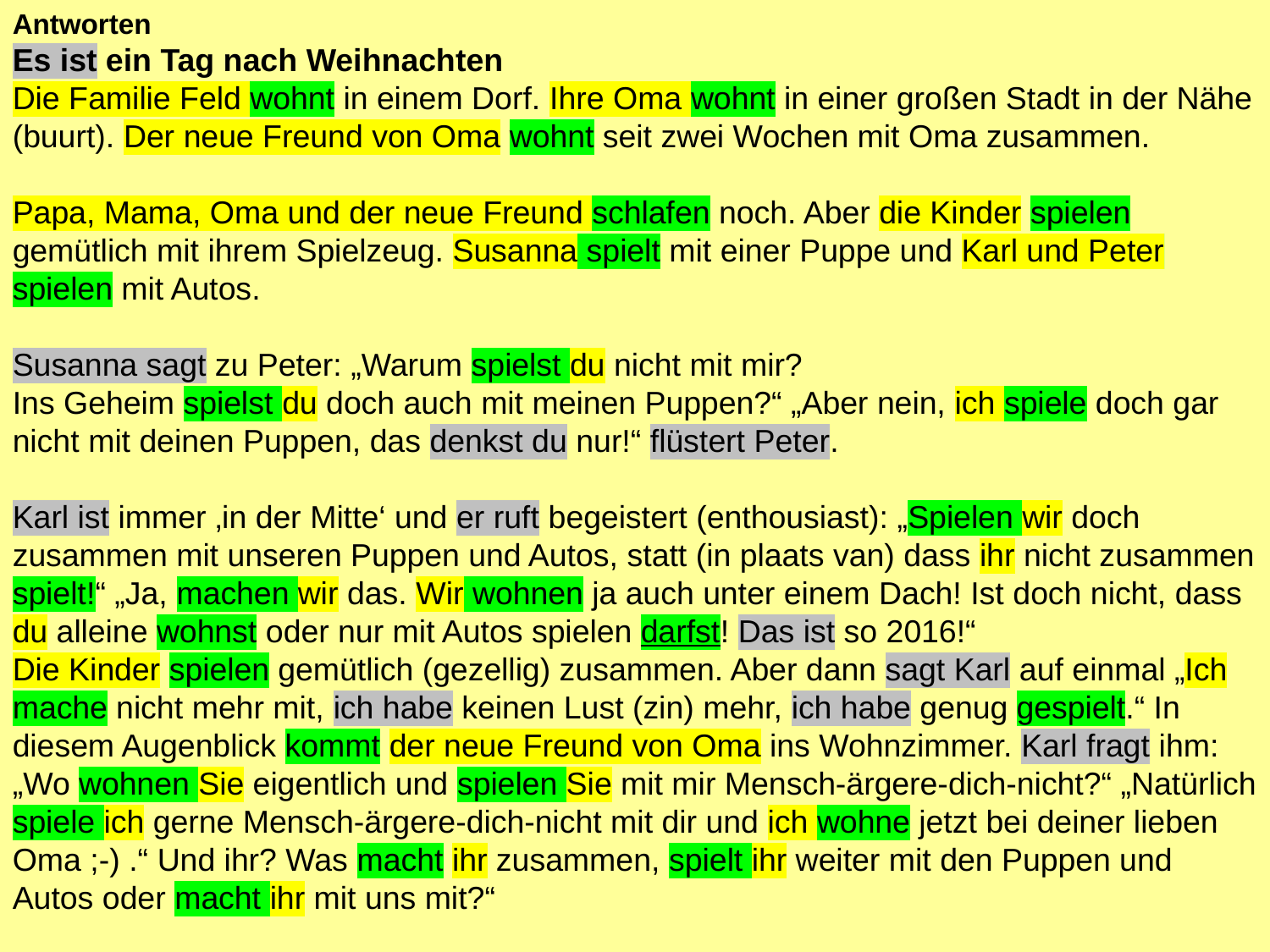

Antworten
Es ist ein Tag nach Weihnachten
Die Familie Feld wohnt in einem Dorf. Ihre Oma wohnt in einer großen Stadt in der Nähe (buurt). Der neue Freund von Oma wohnt seit zwei Wochen mit Oma zusammen.

Papa, Mama, Oma und der neue Freund schlafen noch. Aber die Kinder spielen gemütlich mit ihrem Spielzeug. Susanna spielt mit einer Puppe und Karl und Peter spielen mit Autos.

Susanna sagt zu Peter: „Warum spielst du nicht mit mir?
Ins Geheim spielst du doch auch mit meinen Puppen?“ „Aber nein, ich spiele doch gar nicht mit deinen Puppen, das denkst du nur!“ flüstert Peter.

Karl ist immer ‚in der Mitte‘ und er ruft begeistert (enthousiast): „Spielen wir doch zusammen mit unseren Puppen und Autos, statt (in plaats van) dass ihr nicht zusammen spielt!“ „Ja, machen wir das. Wir wohnen ja auch unter einem Dach! Ist doch nicht, dass du alleine wohnst oder nur mit Autos spielen darfst! Das ist so 2016!“
Die Kinder spielen gemütlich (gezellig) zusammen. Aber dann sagt Karl auf einmal „Ich mache nicht mehr mit, ich habe keinen Lust (zin) mehr, ich habe genug gespielt.“ In diesem Augenblick kommt der neue Freund von Oma ins Wohnzimmer. Karl fragt ihm: „Wo wohnen Sie eigentlich und spielen Sie mit mir Mensch-ärgere-dich-nicht?“ „Natürlich spiele ich gerne Mensch-ärgere-dich-nicht mit dir und ich wohne jetzt bei deiner lieben Oma ;-) .“ Und ihr? Was macht ihr zusammen, spielt ihr weiter mit den Puppen und Autos oder macht ihr mit uns mit?“